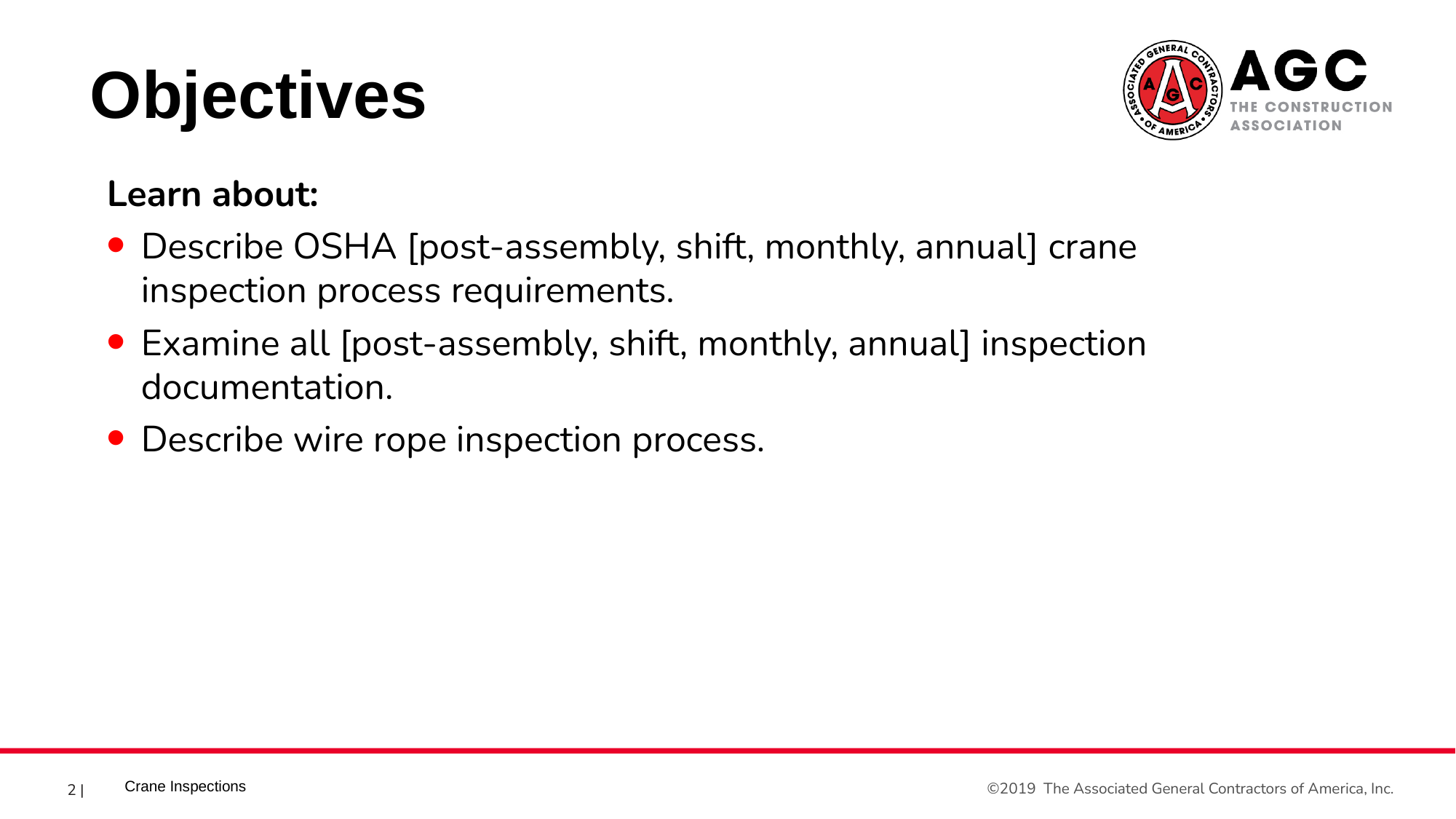

Objectives
Learn about:
Describe OSHA [post-assembly, shift, monthly, annual] crane inspection process requirements.
Examine all [post-assembly, shift, monthly, annual] inspection documentation.
Describe wire rope inspection process.
Crane Inspections